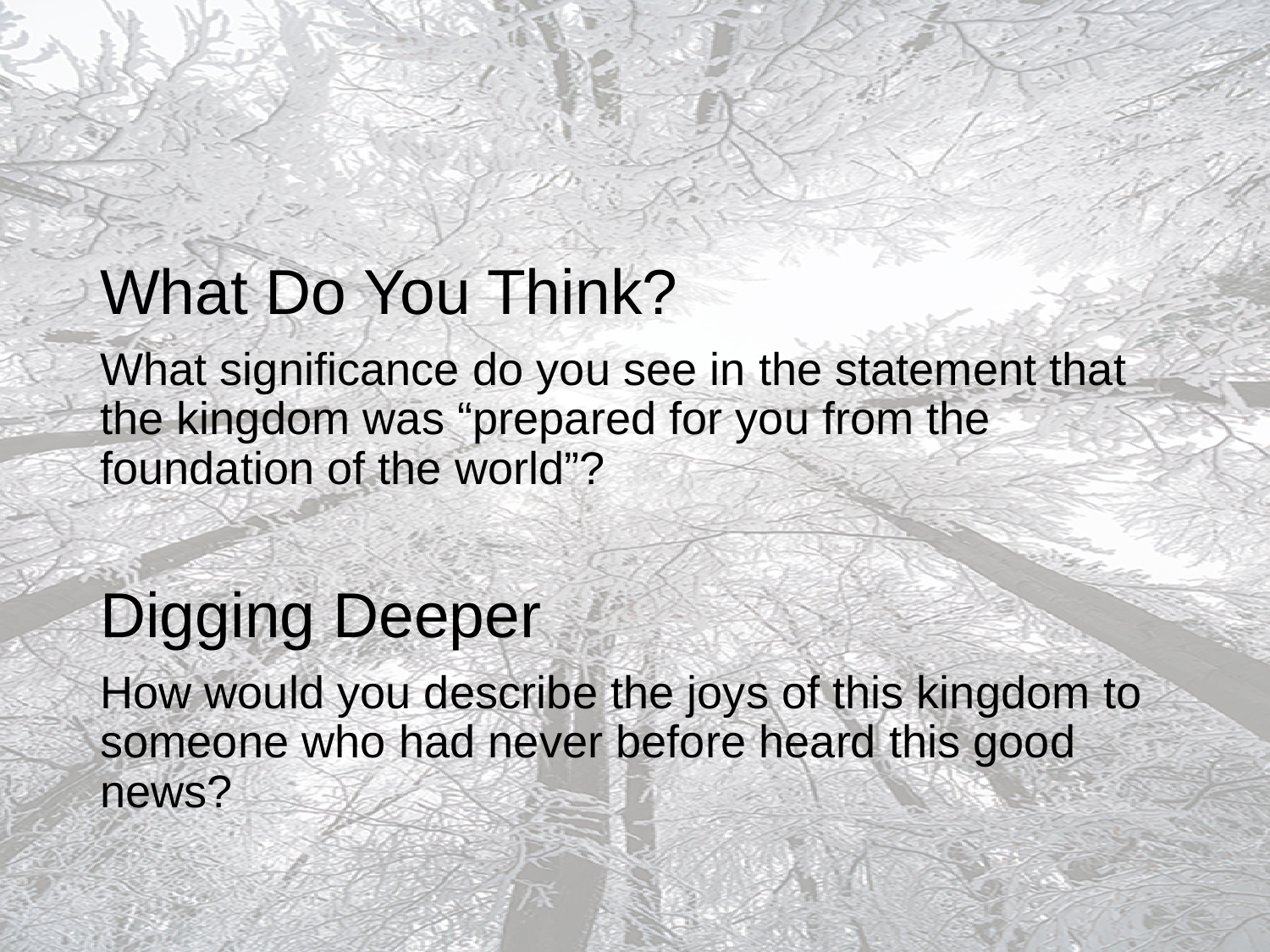

What Do You Think?
What significance do you see in the statement that the kingdom was “prepared for you from the foundation of the world”?

Digging Deeper
How would you describe the joys of this kingdom to someone who had never before heard this good news?